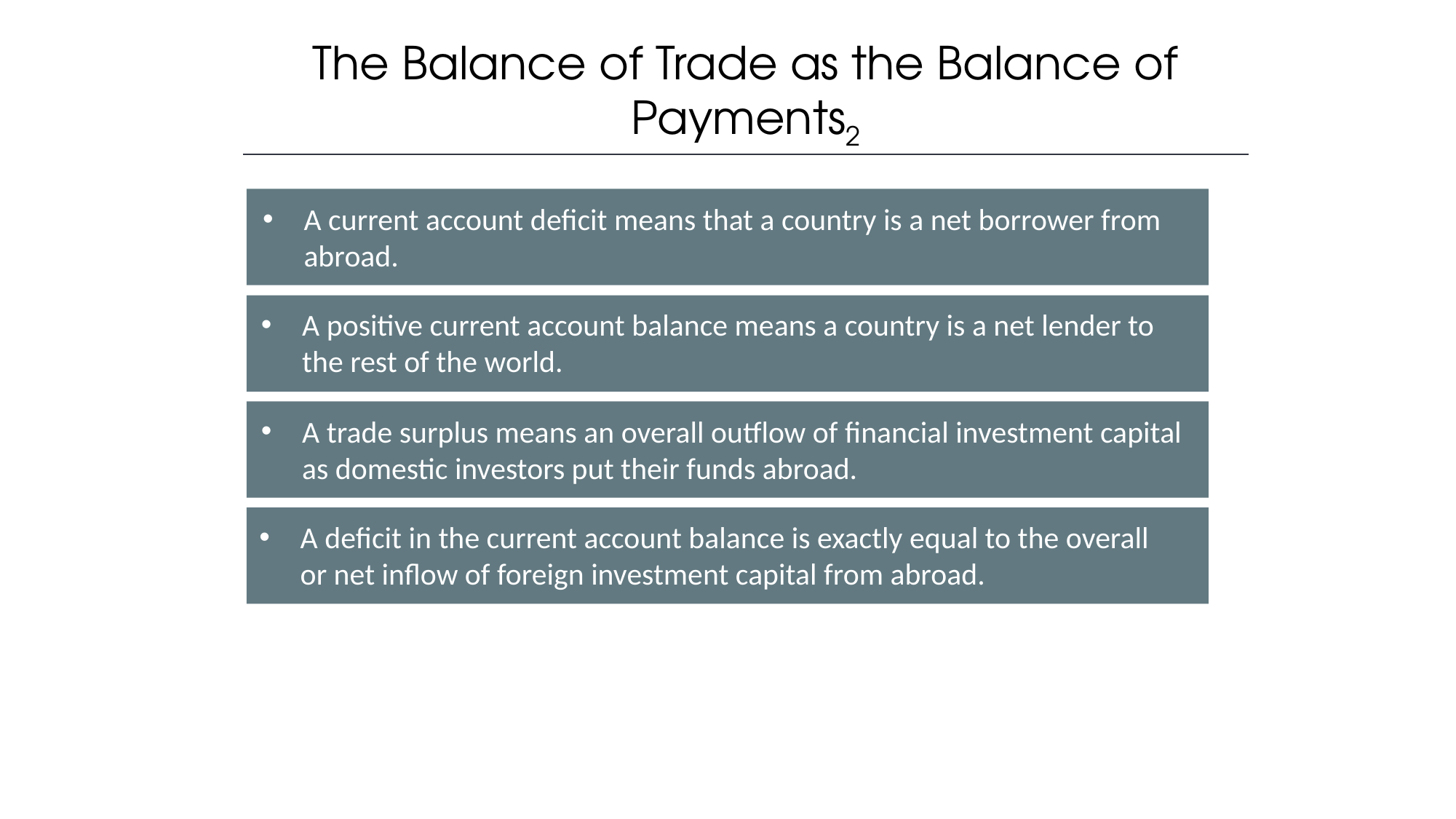

The Balance of Trade as the Balance of Payments2

A current account deficit means that a country is a net borrower from abroad.

A positive current account balance means a country is a net lender to the rest of the world.

A trade surplus means an overall outflow of financial investment capital as domestic investors put their funds abroad.

A deficit in the current account balance is exactly equal to the overall or net inflow of foreign investment capital from abroad.